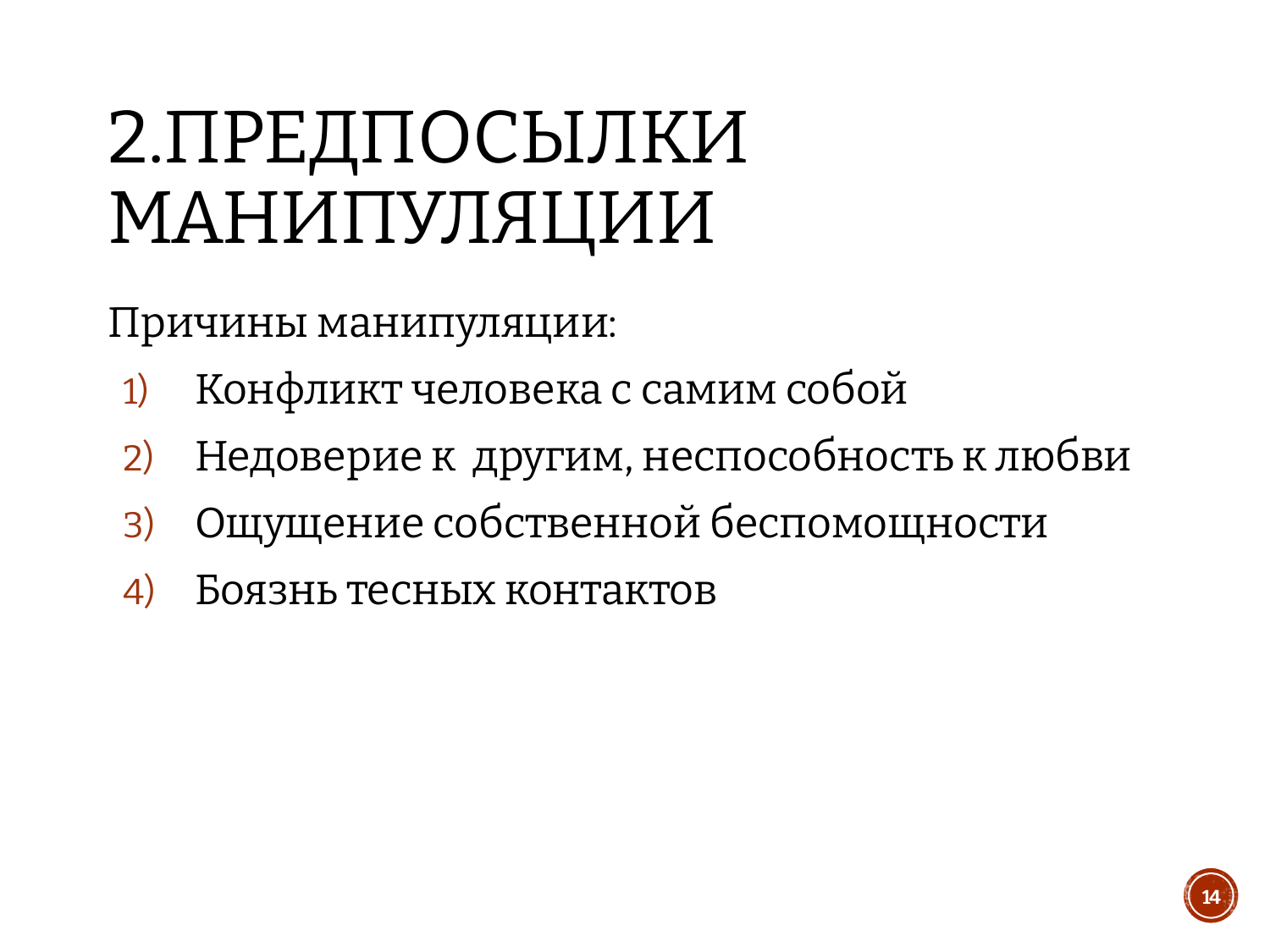

# 2.Предпосылки манипуляции
Причины манипуляции:
Конфликт человека с самим собой
Недоверие к  другим, неспособность к любви
Ощущение собственной беспомощности
Боязнь тесных контактов
14